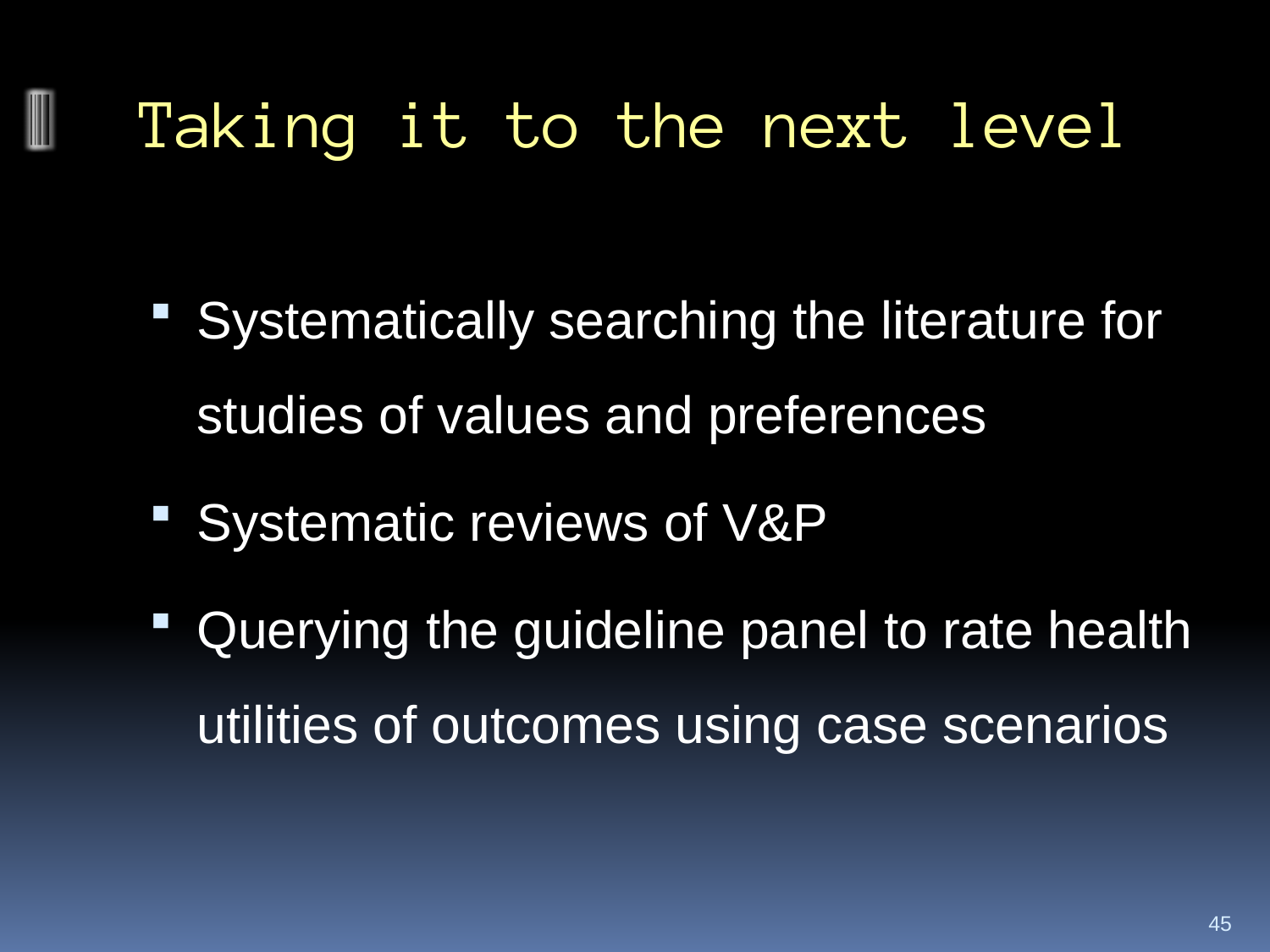

# Taking it to the next level
Systematically searching the literature for studies of values and preferences
Systematic reviews of V&P
Querying the guideline panel to rate health utilities of outcomes using case scenarios
45